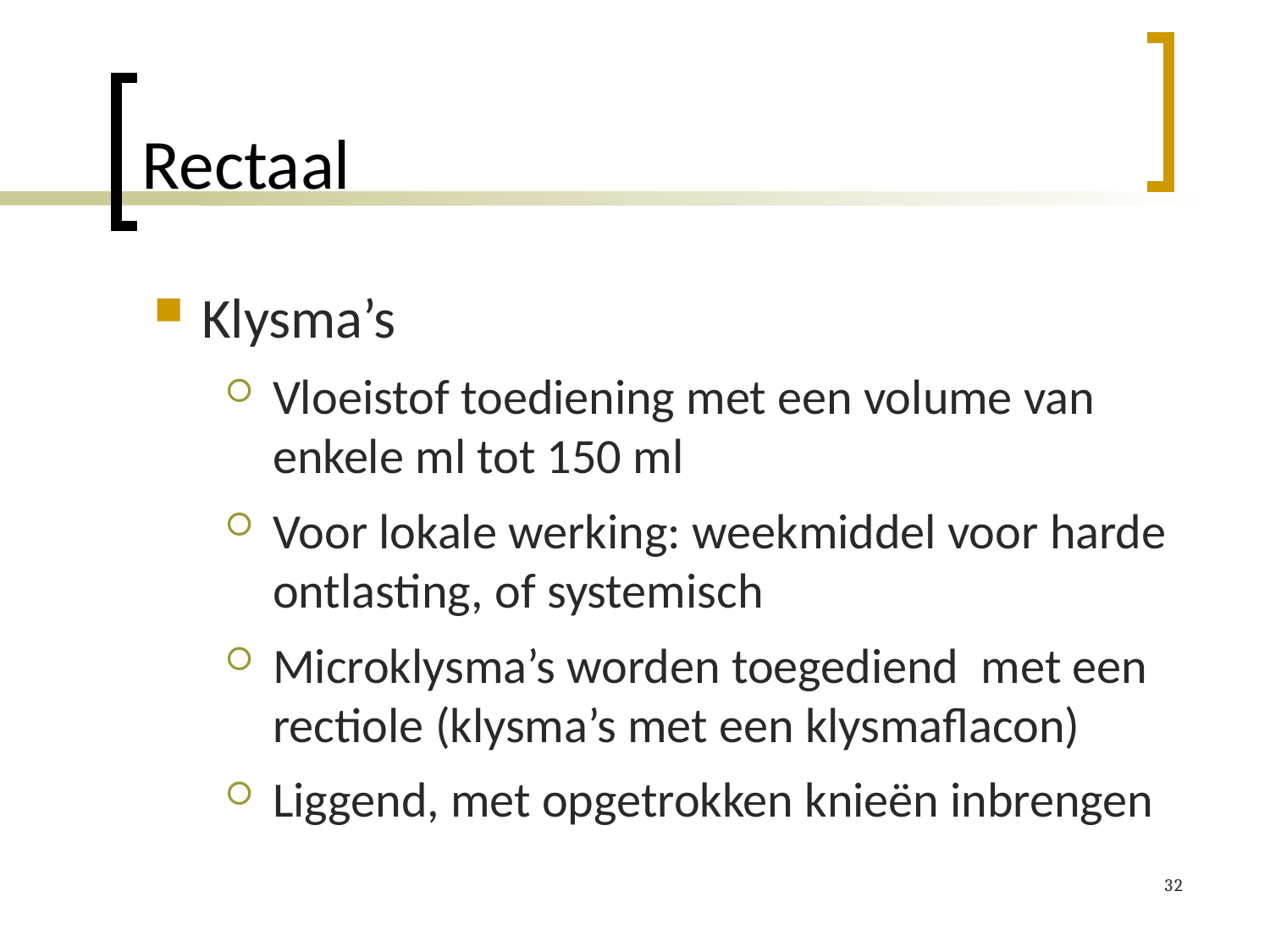

# Rectaal
Klysma’s
Vloeistof toediening met een volume van enkele ml tot 150 ml
Voor lokale werking: weekmiddel voor harde ontlasting, of systemisch
Microklysma’s worden toegediend  met een rectiole (klysma’s met een klysmaflacon)
Liggend, met opgetrokken knieën inbrengen

32